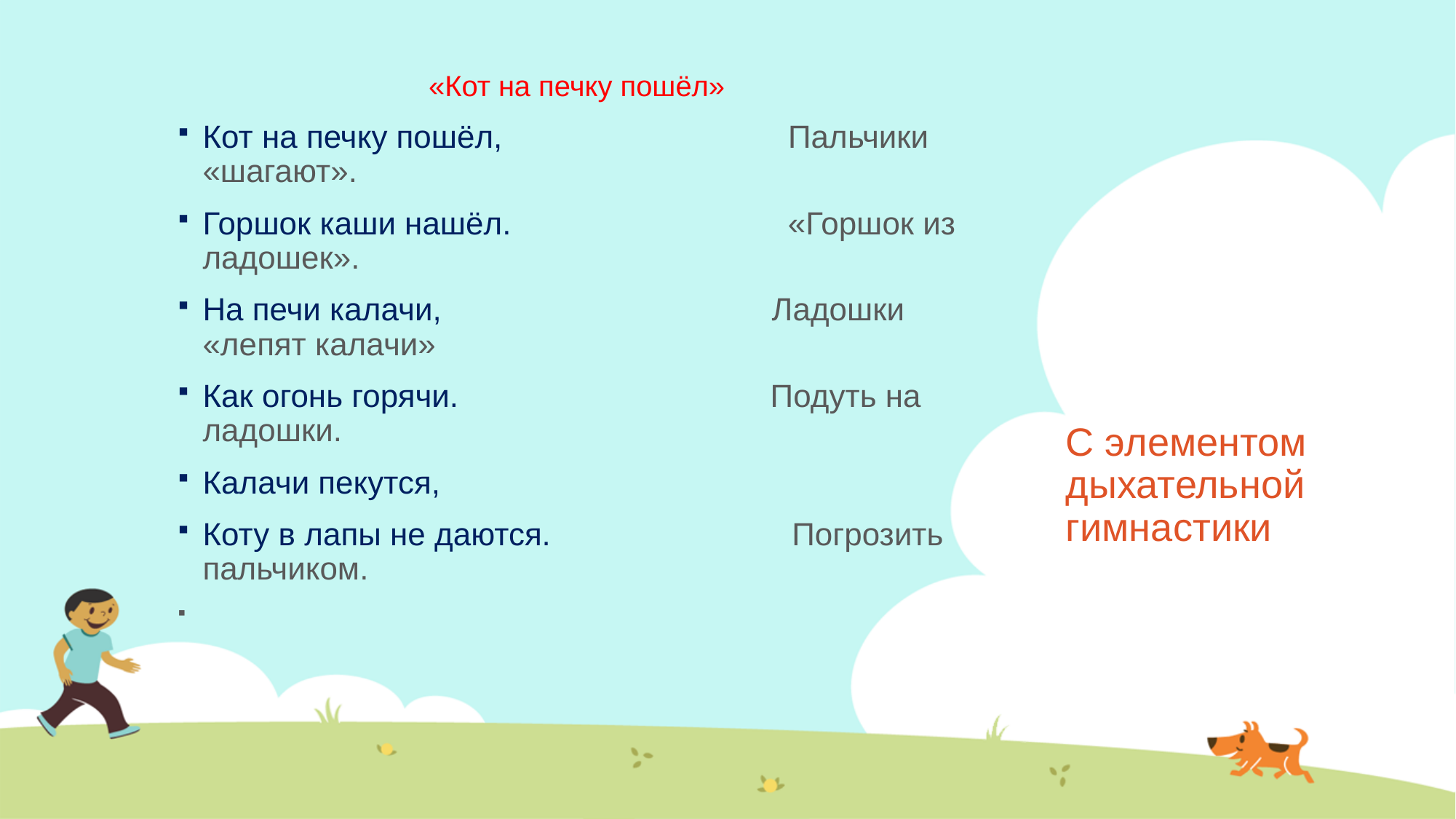

«Кот на печку пошёл»
Кот на печку пошёл,                                Пальчики «шагают».
Горшок каши нашёл.                               «Горшок из ладошек».
На печи калачи,                                     Ладошки «лепят калачи»
Как огонь горячи.                                   Подуть на ладошки.
Калачи пекутся,
Коту в лапы не даются.                           Погрозить пальчиком.

# С элементом дыхательной гимнастики